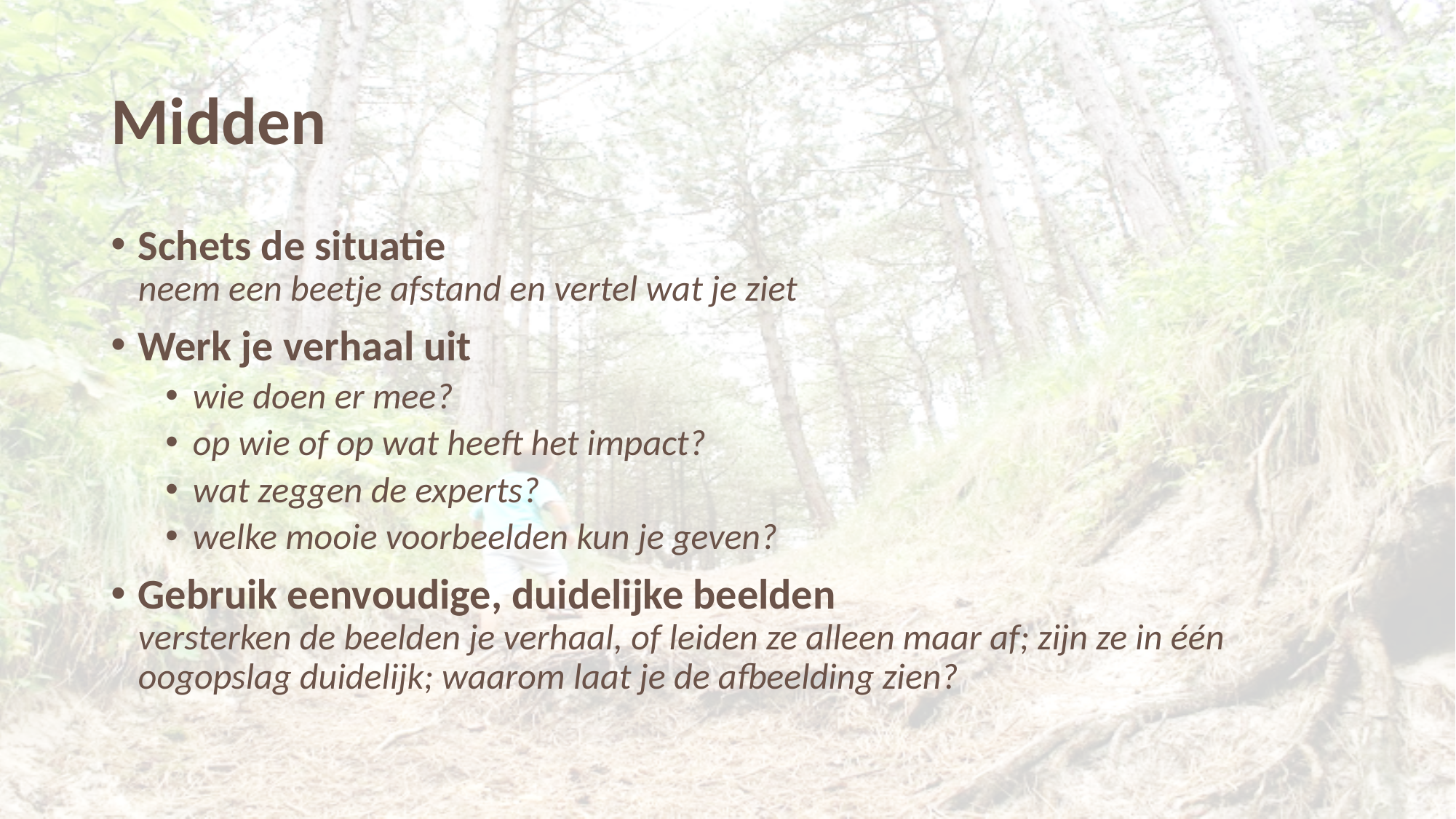

# Midden
Schets de situatie
neem een beetje afstand en vertel wat je ziet
Werk je verhaal uit
wie doen er mee?
op wie of op wat heeft het impact?
wat zeggen de experts?
welke mooie voorbeelden kun je geven?
Gebruik eenvoudige, duidelijke beelden
versterken de beelden je verhaal, of leiden ze alleen maar af; zijn ze in één oogopslag duidelijk; waarom laat je de afbeelding zien?